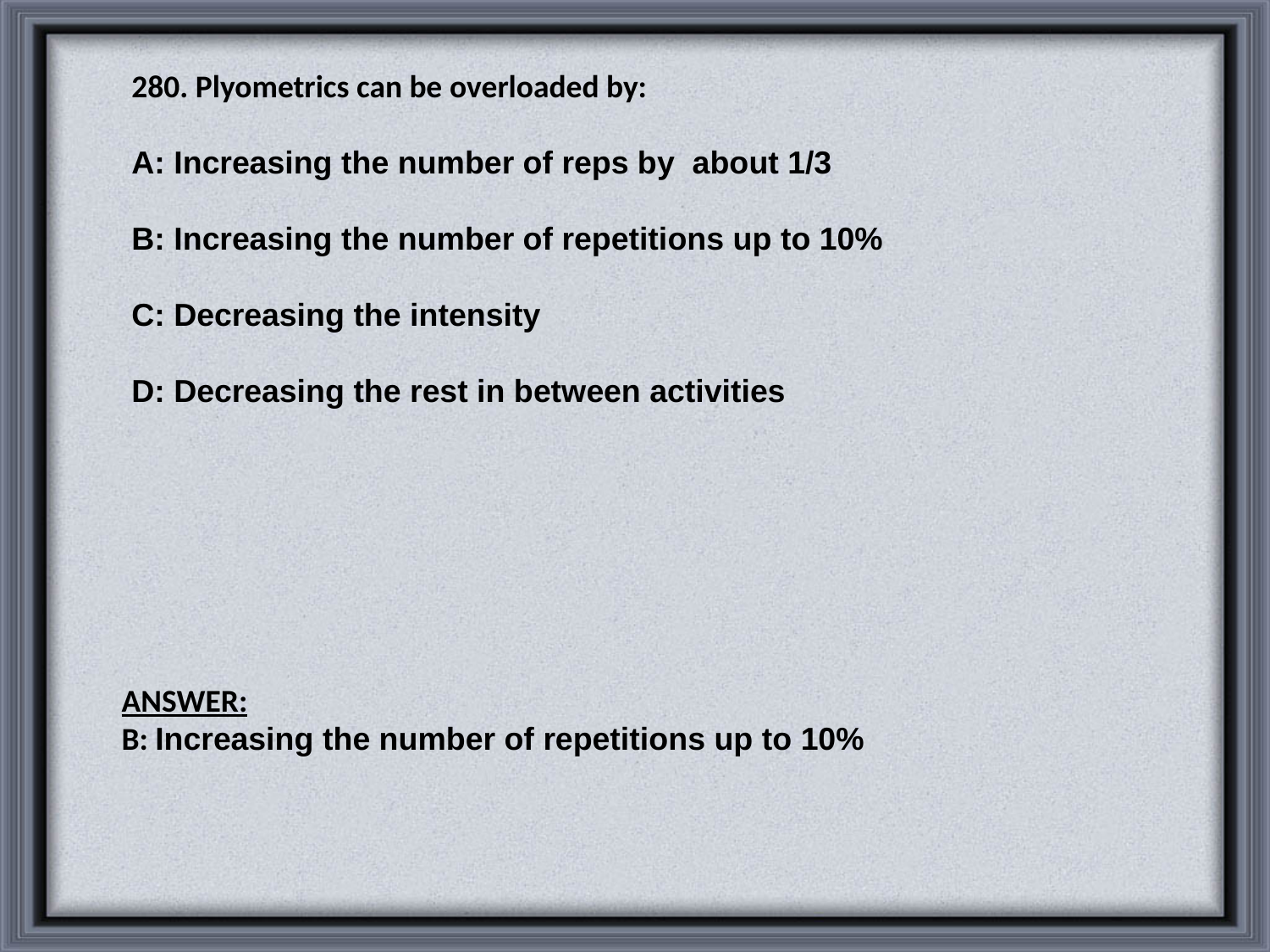

280. Plyometrics can be overloaded by:

A: Increasing the number of reps by  about 1/3

B: Increasing the number of repetitions up to 10%

C: Decreasing the intensity

D: Decreasing the rest in between activities

ANSWER:
B: Increasing the number of repetitions up to 10%